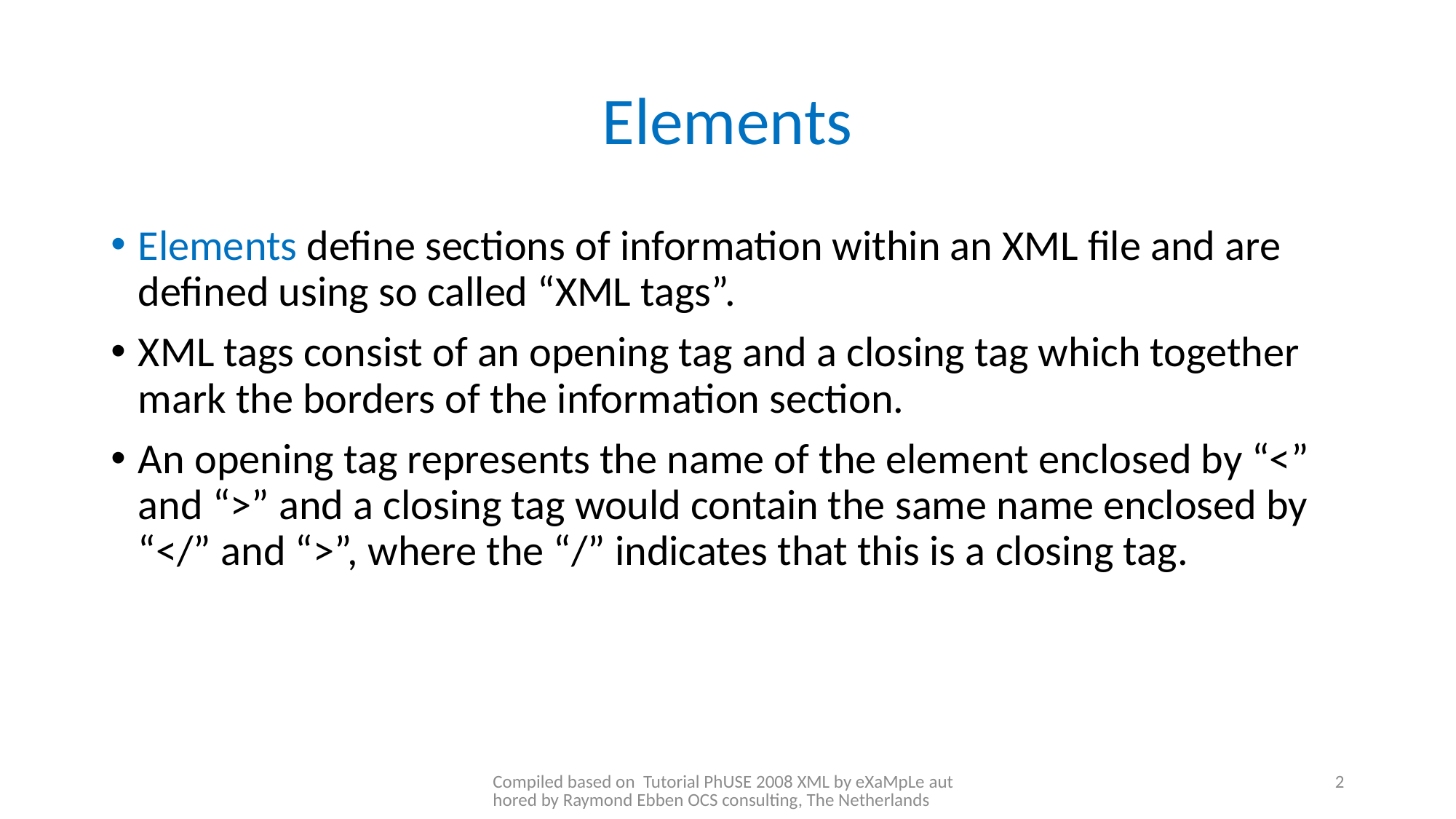

# Elements
Elements define sections of information within an XML file and are defined using so called “XML tags”.
XML tags consist of an opening tag and a closing tag which together mark the borders of the information section.
An opening tag represents the name of the element enclosed by “<” and “>” and a closing tag would contain the same name enclosed by “</” and “>”, where the “/” indicates that this is a closing tag.
Compiled based on  Tutorial PhUSE 2008 XML by eXaMpLe authored by Raymond Ebben OCS consulting, The Netherlands
2